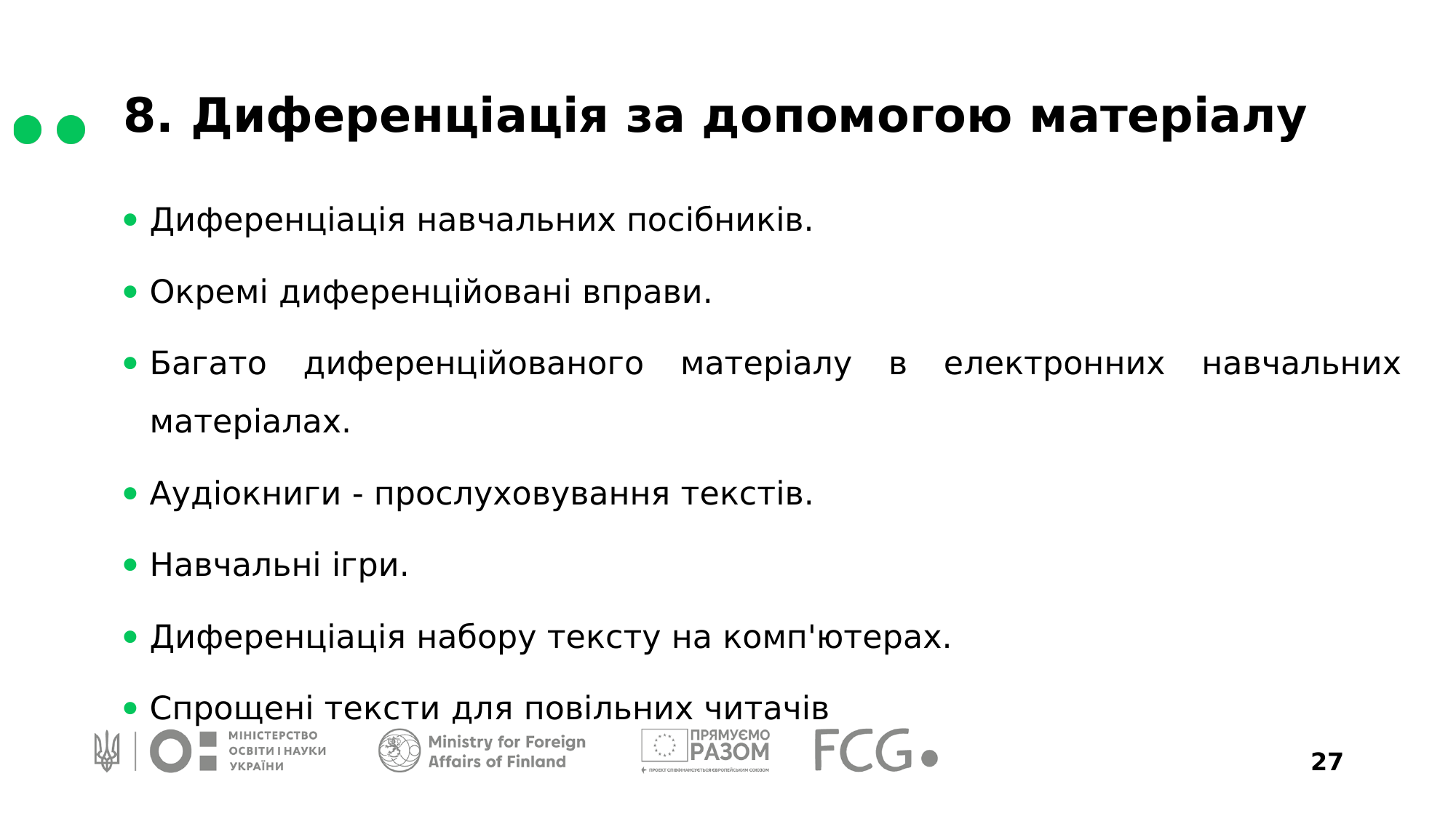

8. Диференціація за допомогою матеріалу
Диференціація навчальних посібників.
Окремі диференційовані вправи.
Багато диференційованого матеріалу в електронних навчальних матеріалах.
Аудіокниги - прослуховування текстів.
Навчальні ігри.
Диференціація набору тексту на комп'ютерах.
Спрощені тексти для повільних читачів

27